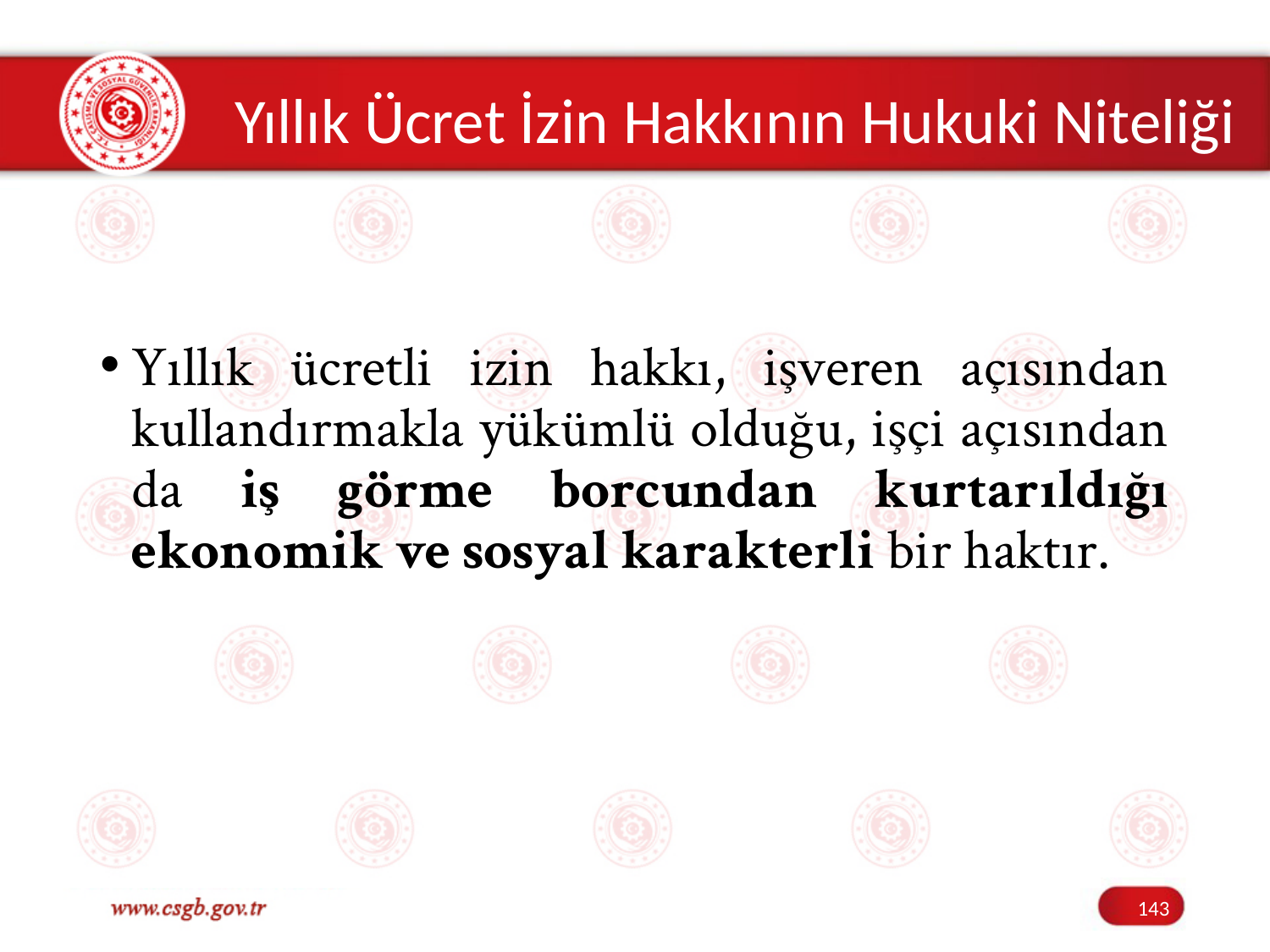

# Yıllık Ücret İzin Hakkının Hukuki Niteliği

Yıllık ücretli izin hakkı, işveren açısından kullandırmakla yükümlü olduğu, işçi açısından da iş görme borcundan kurtarıldığı ekonomik ve sosyal karakterli bir haktır.

143